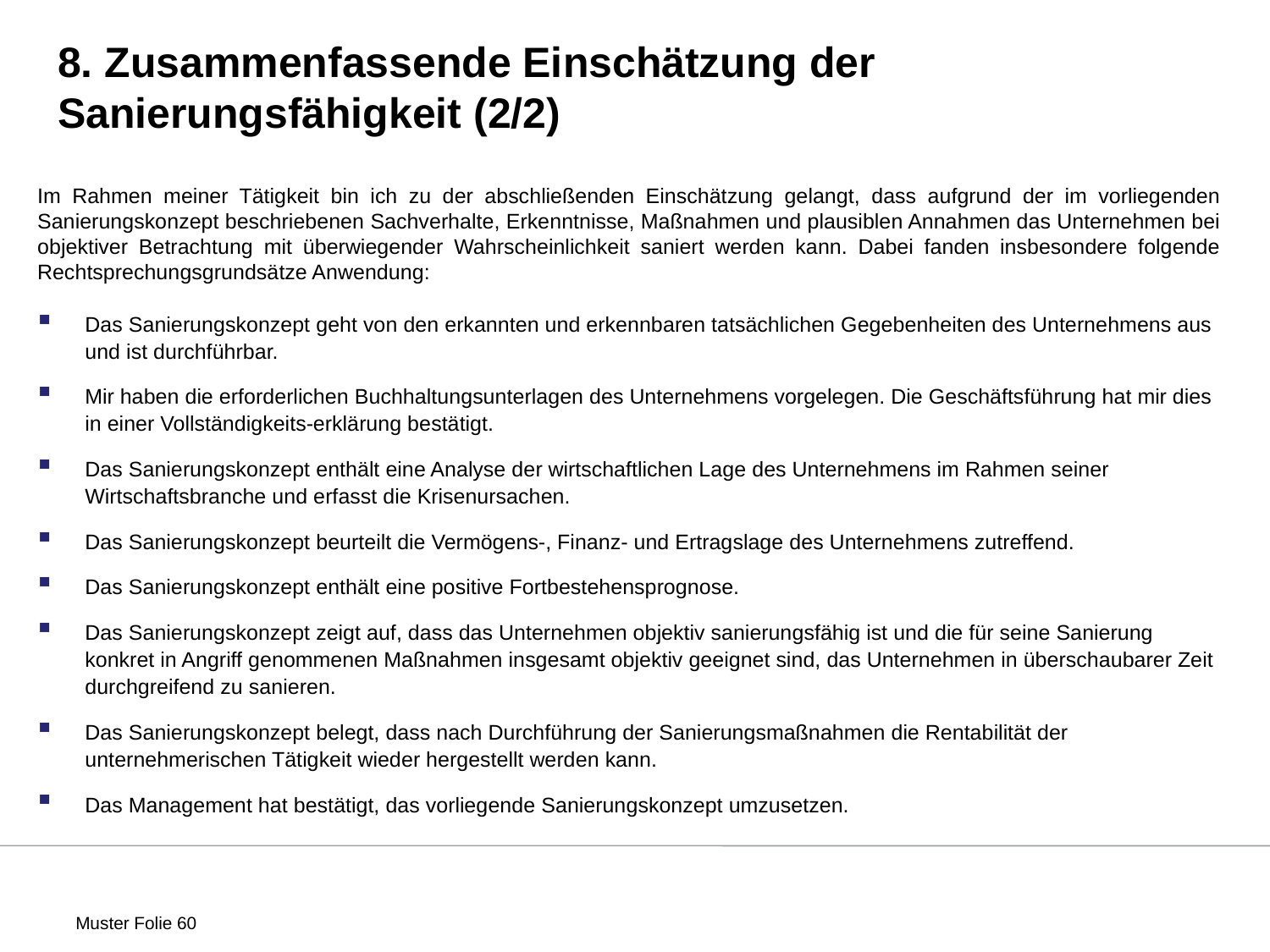

# 8. Zusammenfassende Einschätzung der Sanierungsfähigkeit (2/2)
Im Rahmen meiner Tätigkeit bin ich zu der abschließenden Einschätzung gelangt, dass aufgrund der im vorliegenden Sanierungskonzept beschriebenen Sachverhalte, Erkenntnisse, Maßnahmen und plausiblen Annahmen das Unternehmen bei objektiver Betrachtung mit überwiegender Wahrscheinlichkeit saniert werden kann. Dabei fanden insbesondere folgende Rechtsprechungsgrundsätze Anwendung:
Das Sanierungskonzept geht von den erkannten und erkennbaren tatsächlichen Gegebenheiten des Unternehmens aus und ist durchführbar.
Mir haben die erforderlichen Buchhaltungsunterlagen des Unternehmens vorgelegen. Die Geschäftsführung hat mir dies in einer Vollständigkeits-erklärung bestätigt.
Das Sanierungskonzept enthält eine Analyse der wirtschaftlichen Lage des Unternehmens im Rahmen seiner Wirtschaftsbranche und erfasst die Krisenursachen.
Das Sanierungskonzept beurteilt die Vermögens-, Finanz- und Ertragslage des Unternehmens zutreffend.
Das Sanierungskonzept enthält eine positive Fortbestehensprognose.
Das Sanierungskonzept zeigt auf, dass das Unternehmen objektiv sanierungsfähig ist und die für seine Sanierung konkret in Angriff genommenen Maßnahmen insgesamt objektiv geeignet sind, das Unternehmen in überschaubarer Zeit durchgreifend zu sanieren.
Das Sanierungskonzept belegt, dass nach Durchführung der Sanierungsmaßnahmen die Rentabilität der unternehmerischen Tätigkeit wieder hergestellt werden kann.
Das Management hat bestätigt, das vorliegende Sanierungskonzept umzusetzen.

 Muster Folie 60